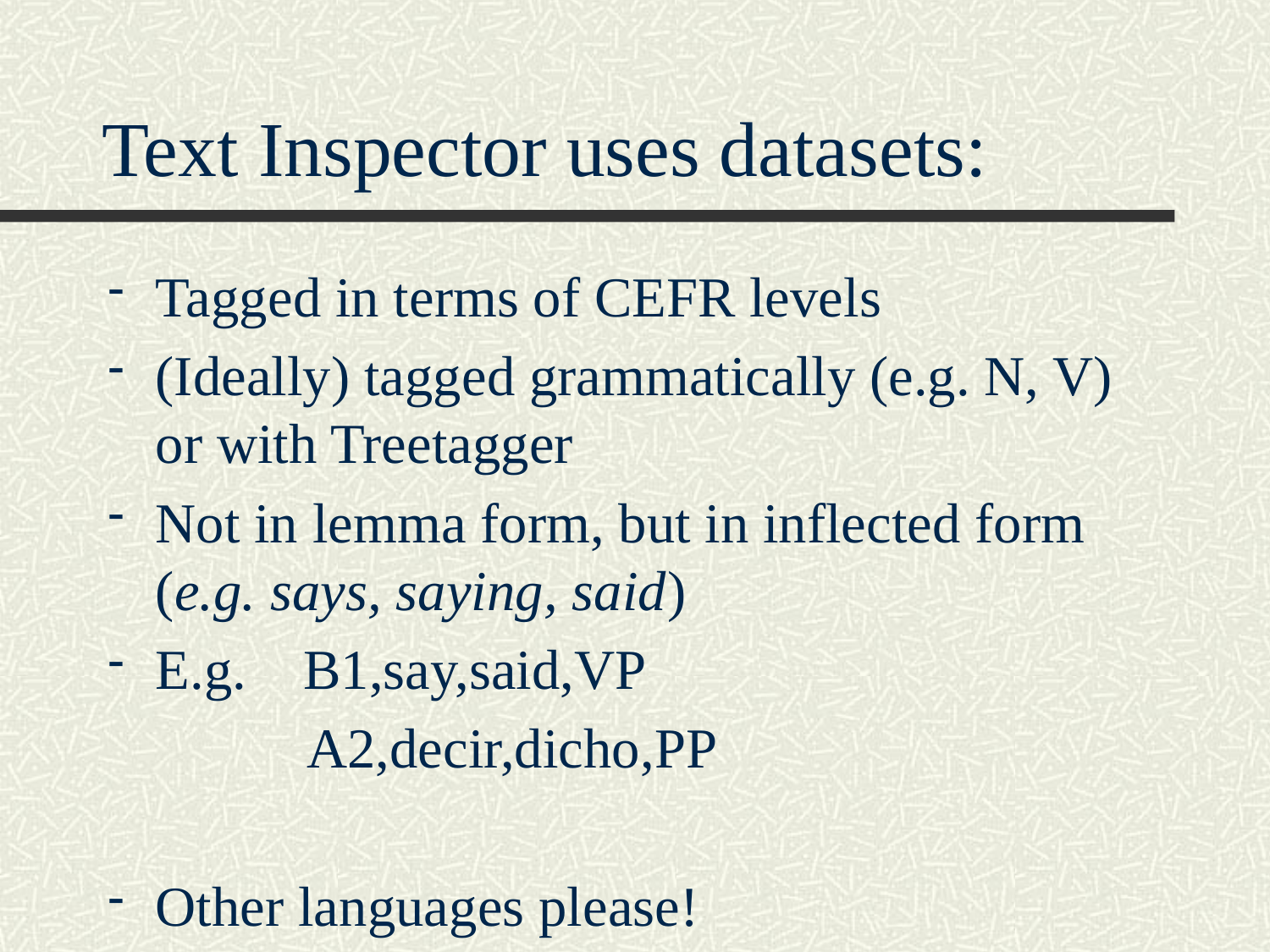

# Text Inspector uses datasets:
Tagged in terms of CEFR levels
(Ideally) tagged grammatically (e.g. N, V) or with Treetagger
Not in lemma form, but in inflected form (e.g. says, saying, said)
E.g.    B1,say,said,VP
              A2,decir,dicho,PP

Other languages please!